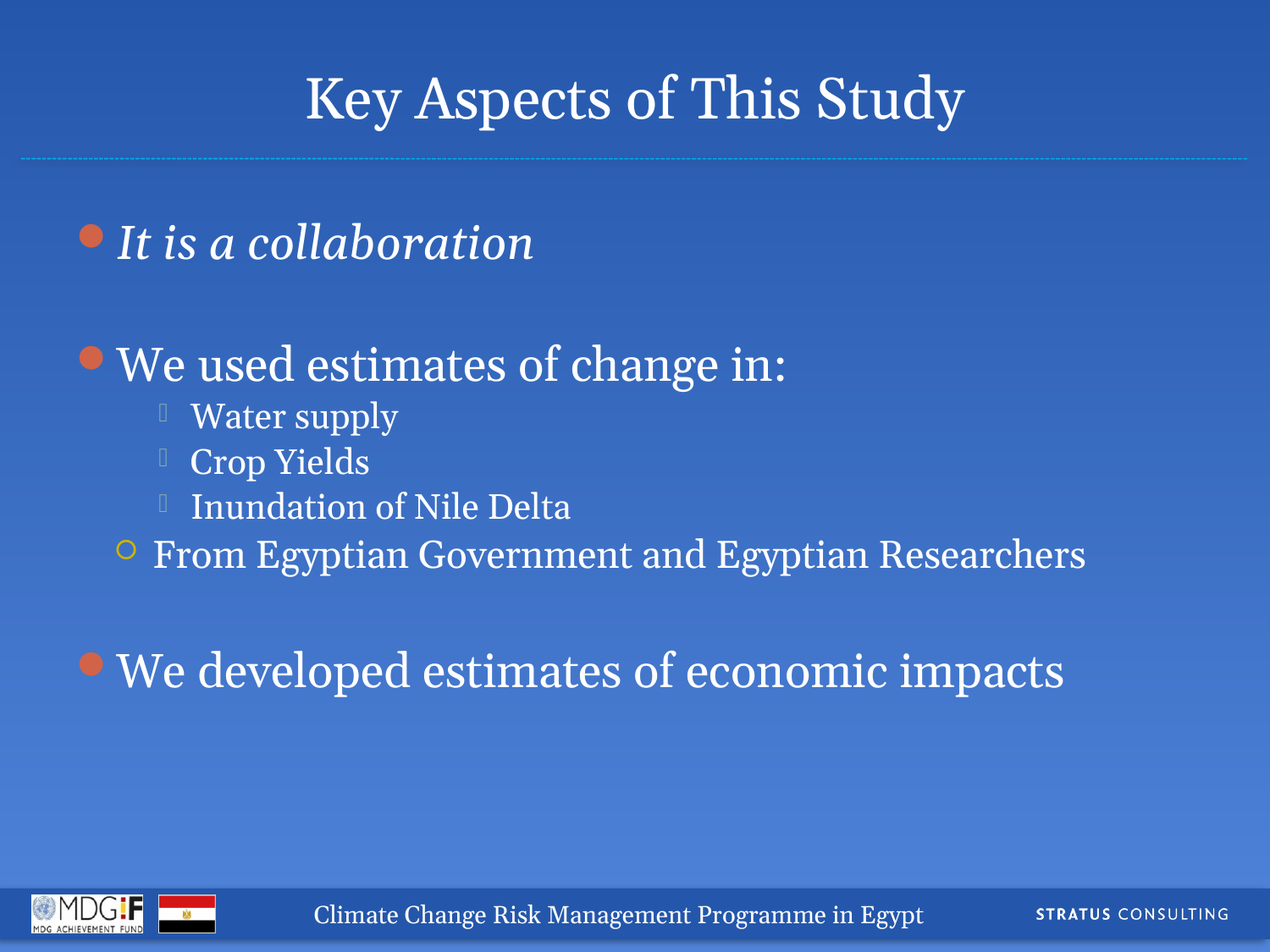

# Key Aspects of This Study
It is a collaboration

We used estimates of change in:
Water supply
Crop Yields
Inundation of Nile Delta
From Egyptian Government and Egyptian Researchers

We developed estimates of economic impacts